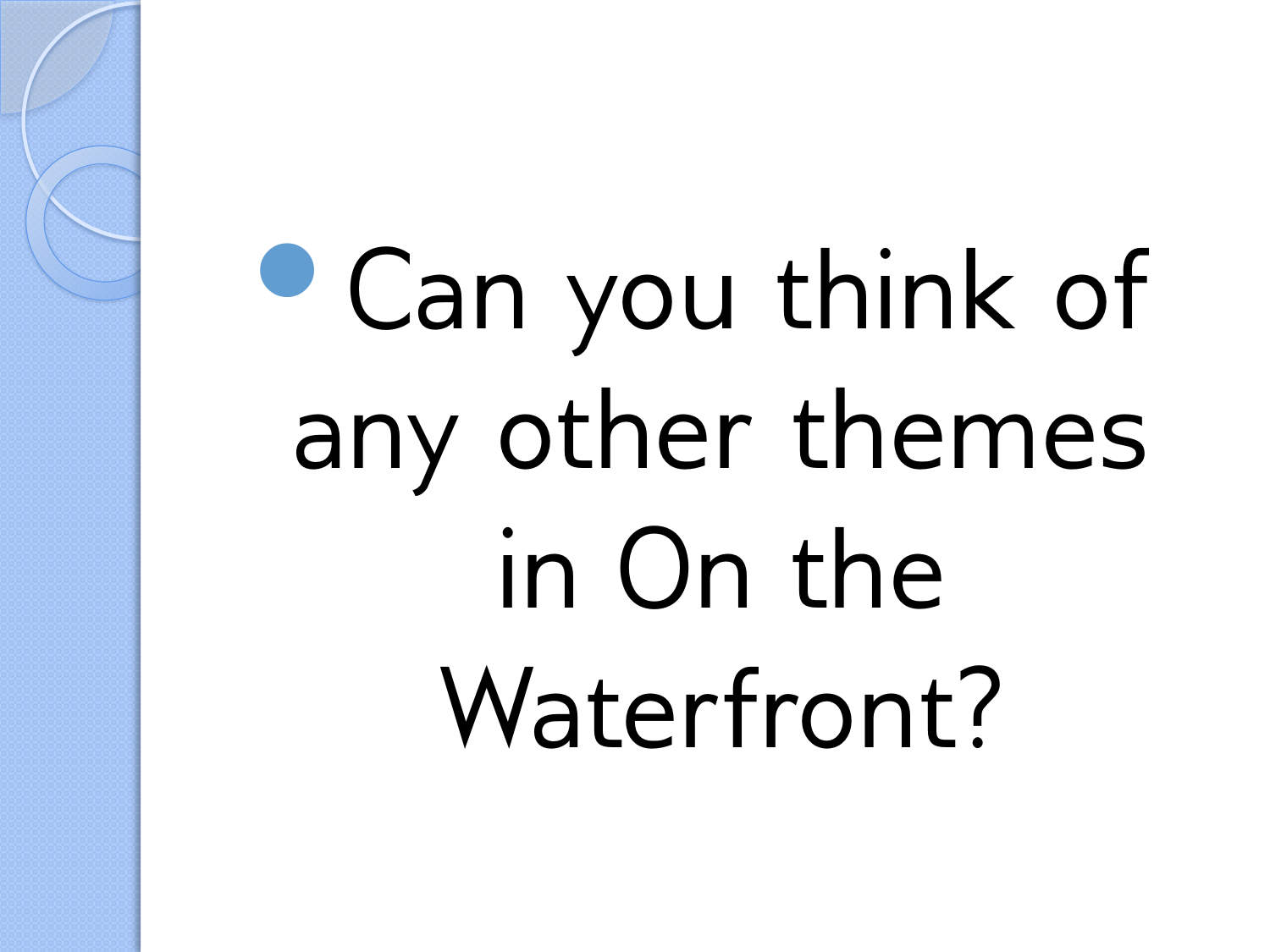

#
Can you think of any other themes in On the Waterfront?